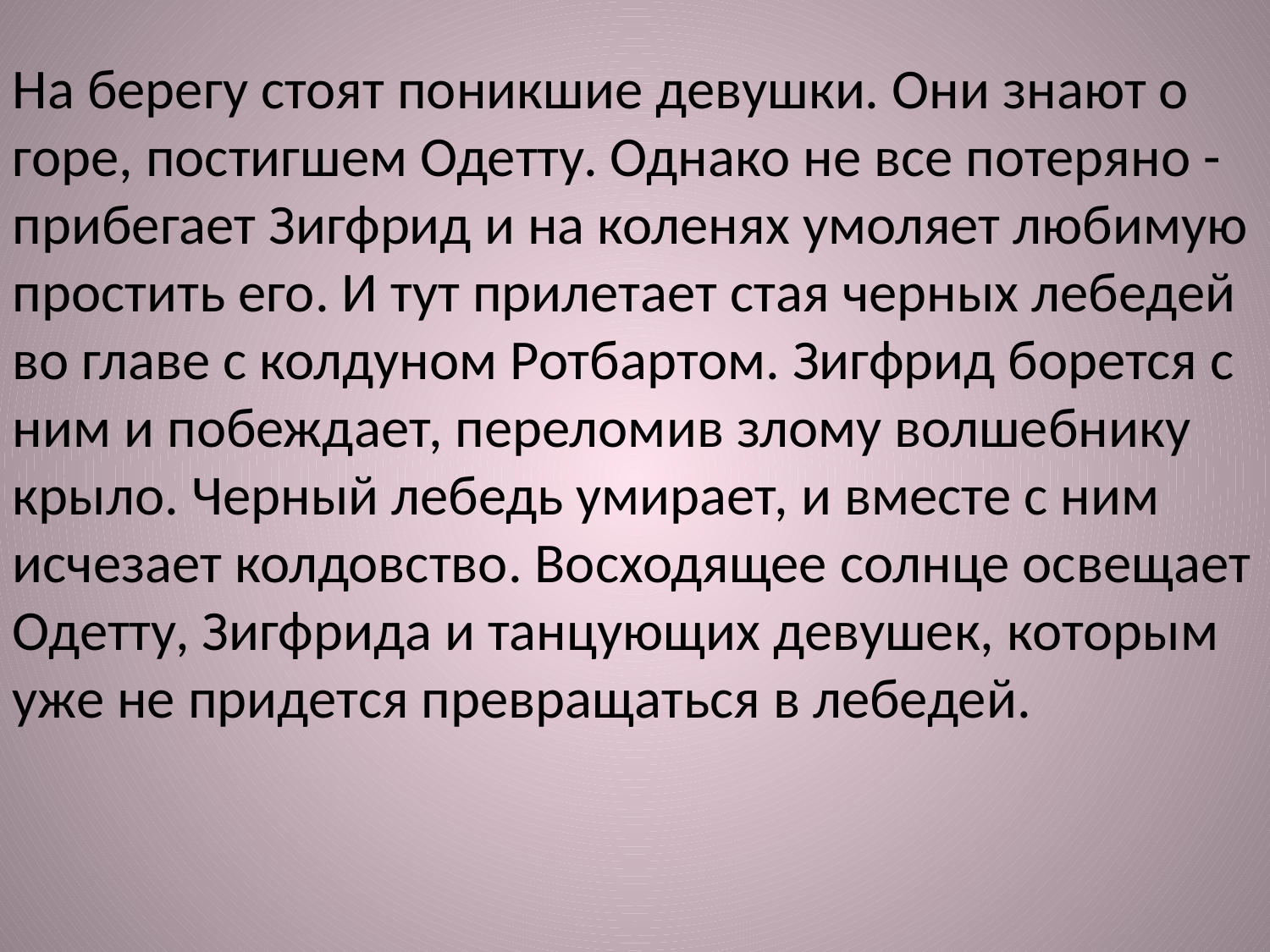

На берегу стоят поникшие девушки. Они знают о горе, постигшем Одетту. Однако не все потеряно - прибегает Зигфрид и на коленях умоляет любимую простить его. И тут прилетает стая черных лебедей во главе с колдуном Ротбартом. Зигфрид борется с ним и побеждает, переломив злому волшебнику крыло. Черный лебедь умирает, и вместе с ним исчезает колдовство. Восходящее солнце освещает Одетту, Зигфрида и танцующих девушек, которым уже не придется превращаться в лебедей.